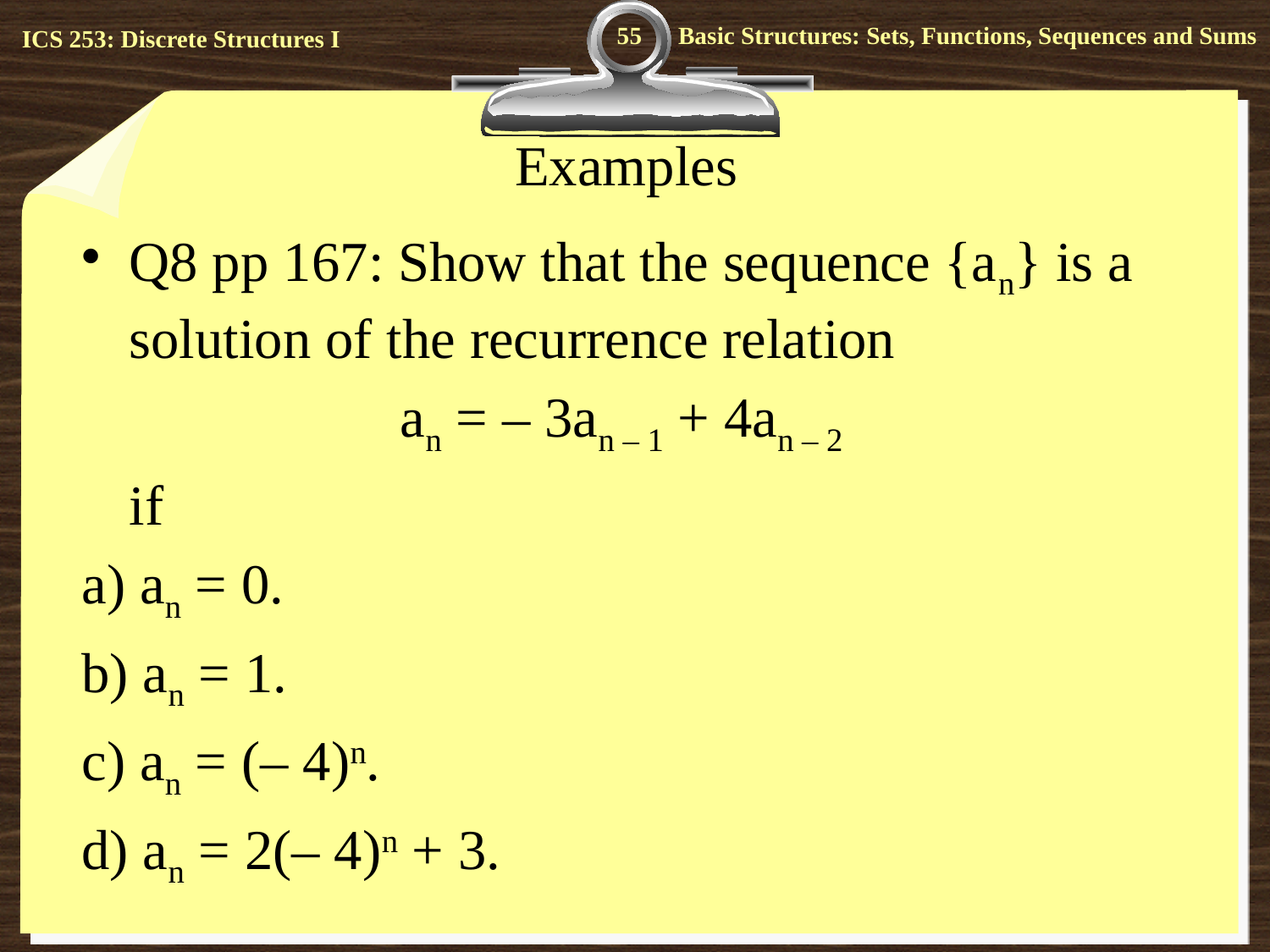

55
# Examples
Q8 pp 167: Show that the sequence {an} is a solution of the recurrence relation
an = – 3an – 1 + 4an – 2
	if
a) an = 0.
b) an = 1.
c) an = (– 4)n.
d) an = 2(– 4)n + 3.